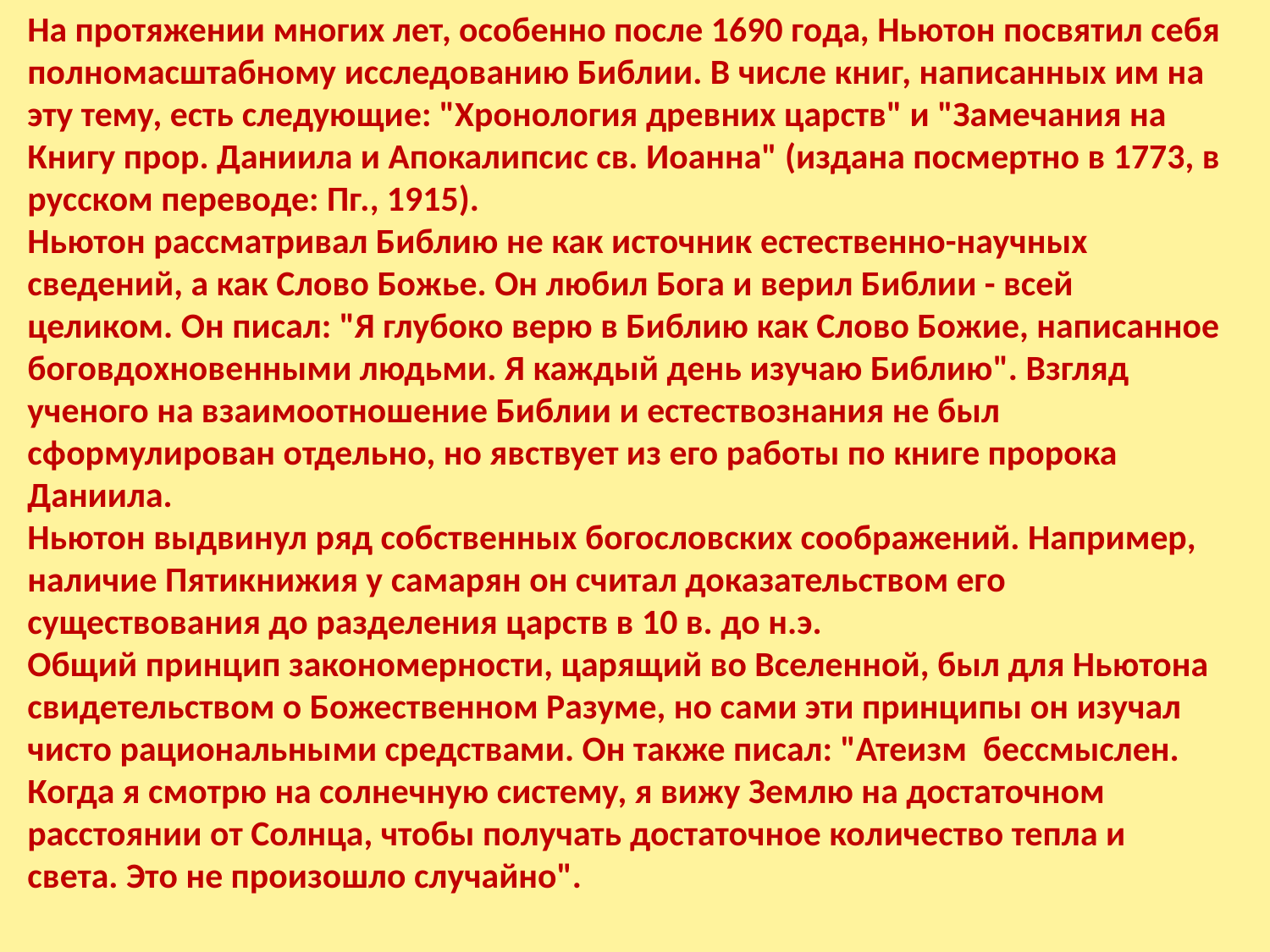

На протяжении многих лет, особенно после 1690 года, Ньютон посвятил себя полномасштабному исследованию Библии. В числе книг, написанных им на эту тему, есть следующие: "Хронология древних царств" и "Замечания на Книгу прор. Даниила и Апокалипсис св. Иоанна" (издана посмертно в 1773, в русском переводе: Пг., 1915).
Ньютон рассматривал Библию не как источник естественно-научных сведений, а как Слово Божье. Он любил Бога и верил Библии - всей целиком. Он писал: "Я глубоко верю в Библию как Слово Божие, написанное боговдохновенными людьми. Я каждый день изучаю Библию". Взгляд ученого на взаимоотношение Библии и естествознания не был сформулирован отдельно, но явствует из его работы по книге пророка Даниила.
Ньютон выдвинул ряд собственных богословских соображений. Например, наличие Пятикнижия у самарян он считал доказательством его существования до разделения царств в 10 в. до н.э.
Общий принцип закономерности, царящий во Вселенной, был для Ньютона свидетельством о Божественном Разуме, но сами эти принципы он изучал чисто рациональными средствами. Он также писал: "Атеизм  бессмыслен. Когда я смотрю на солнечную систему, я вижу Землю на достаточном расстоянии от Солнца, чтобы получать достаточное количество тепла и света. Это не произошло случайно".